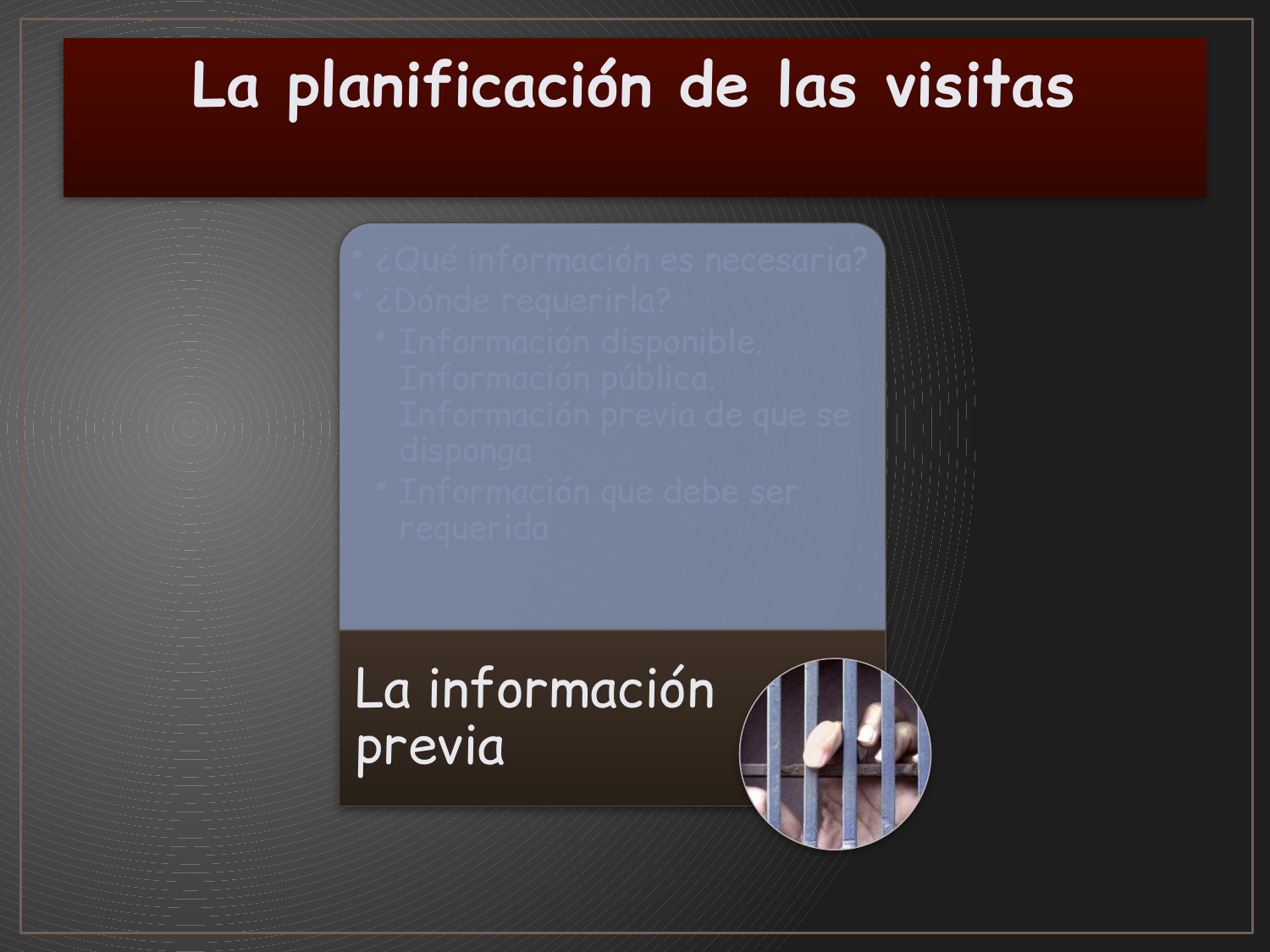

# La planificación de las visitas
¿Qué información es necesaria?
¿Dónde requerirla?
Información disponible. Información pública. Información previa de que se disponga
Información que debe ser requerida
La información previa